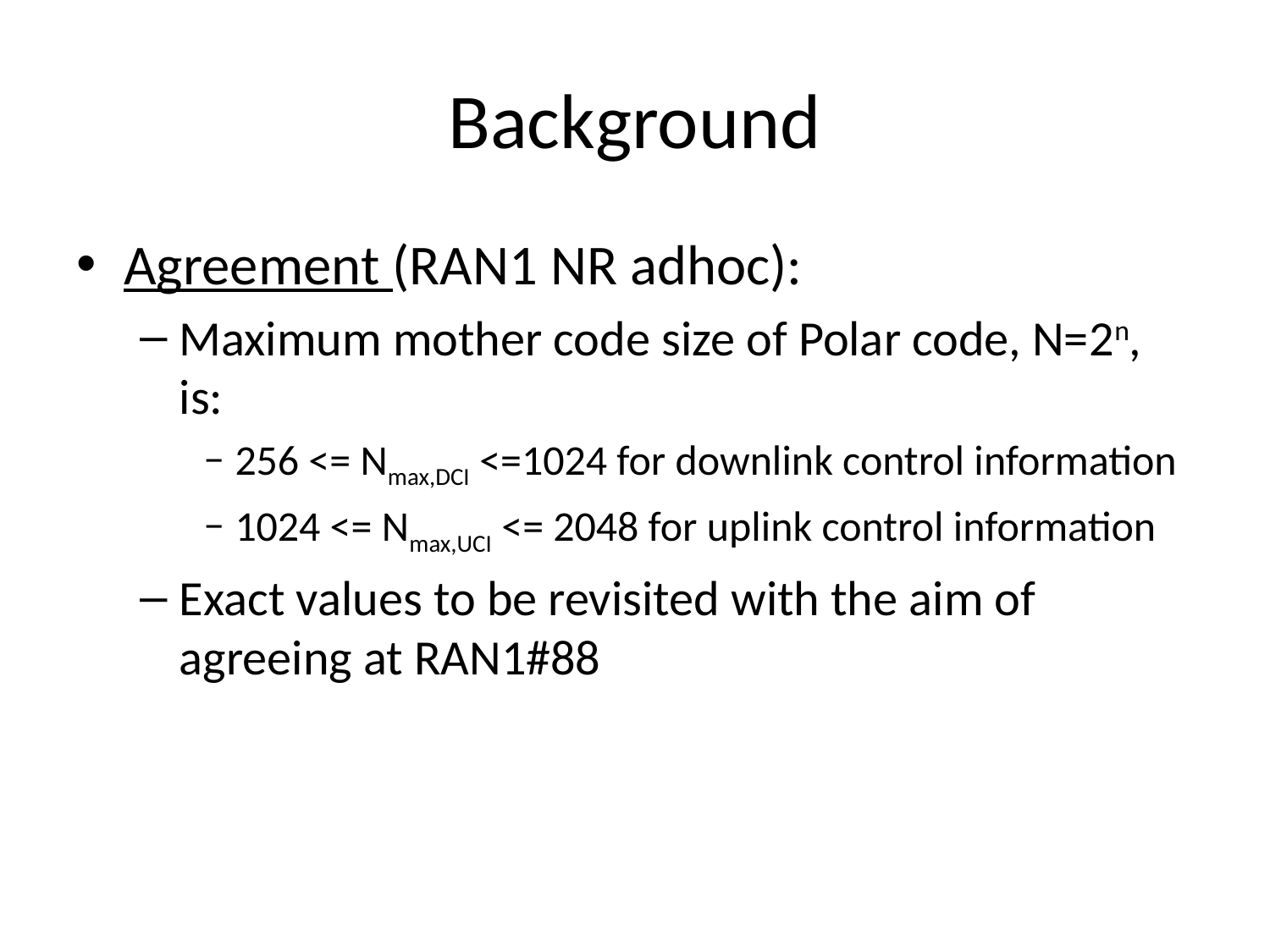

# Background
Agreement (RAN1 NR adhoc):
Maximum mother code size of Polar code, N=2n, is:
256 <= Nmax,DCI <=1024 for downlink control information
1024 <= Nmax,UCI <= 2048 for uplink control information
Exact values to be revisited with the aim of agreeing at RAN1#88